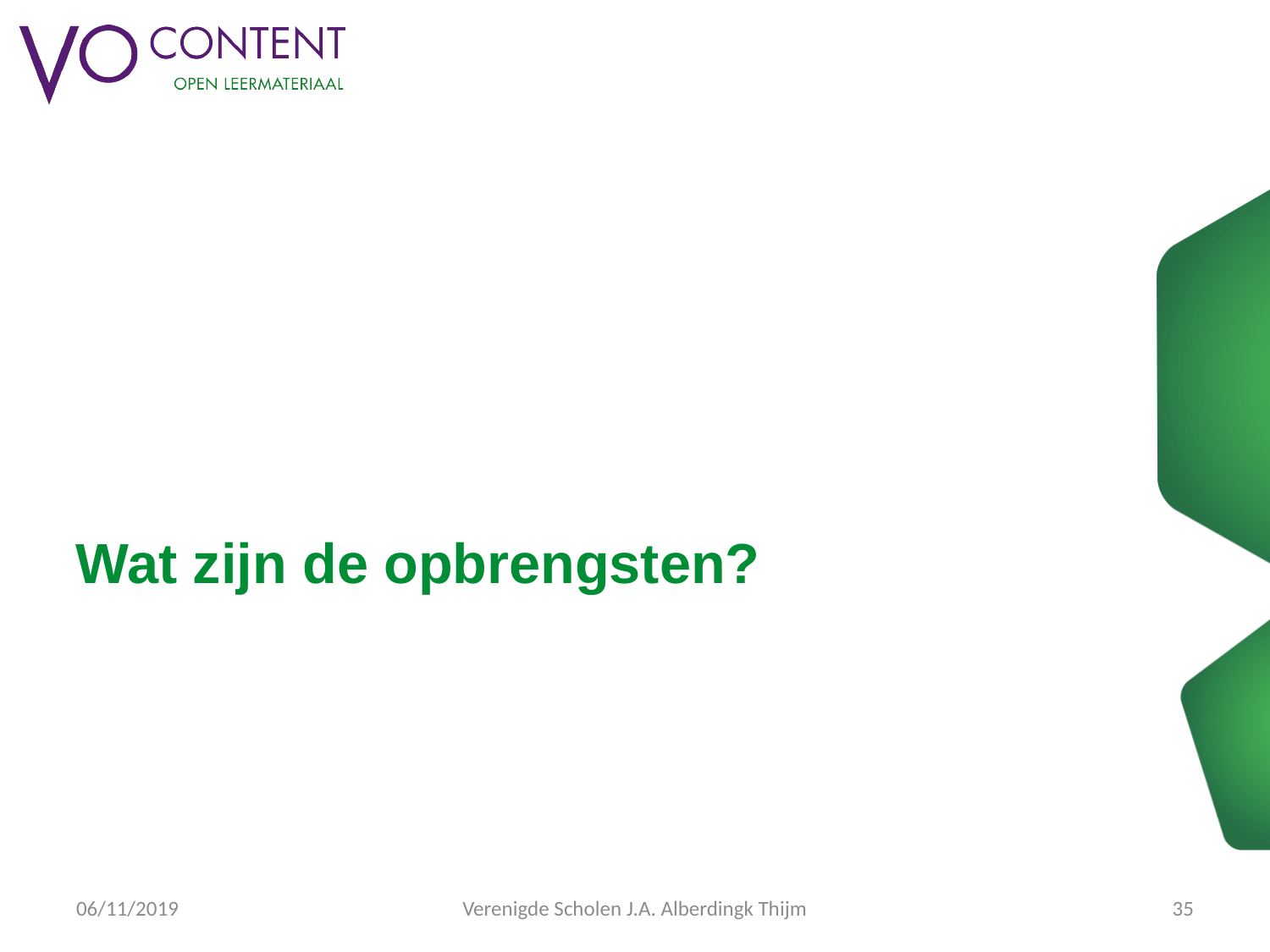

Wat zijn de opbrengsten?

06/11/2019
Verenigde Scholen J.A. Alberdingk Thijm
35